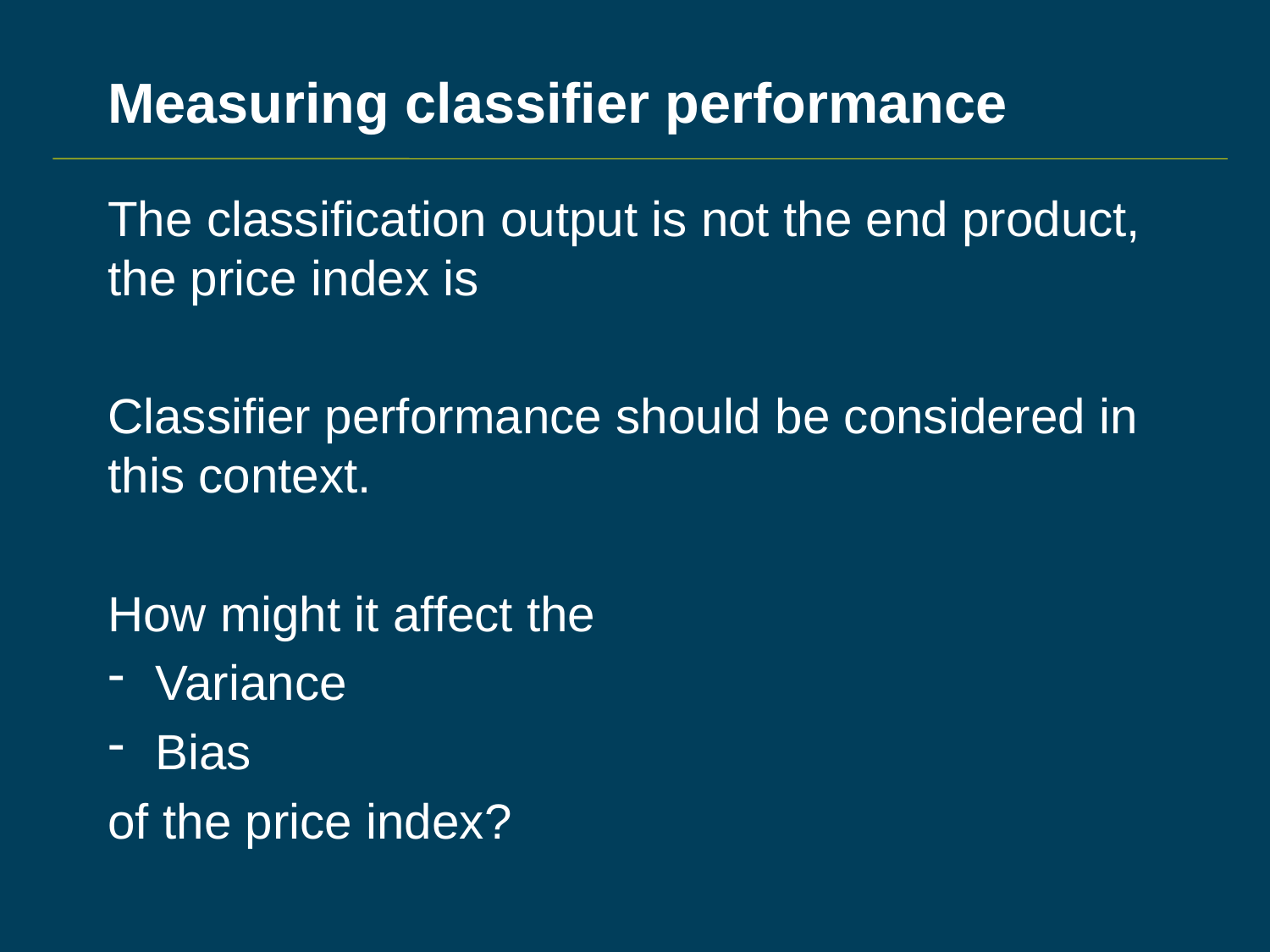

# Measuring classifier performance
The classification output is not the end product, the price index is

Classifier performance should be considered in this context.

How might it affect the
Variance
Bias
of the price index?